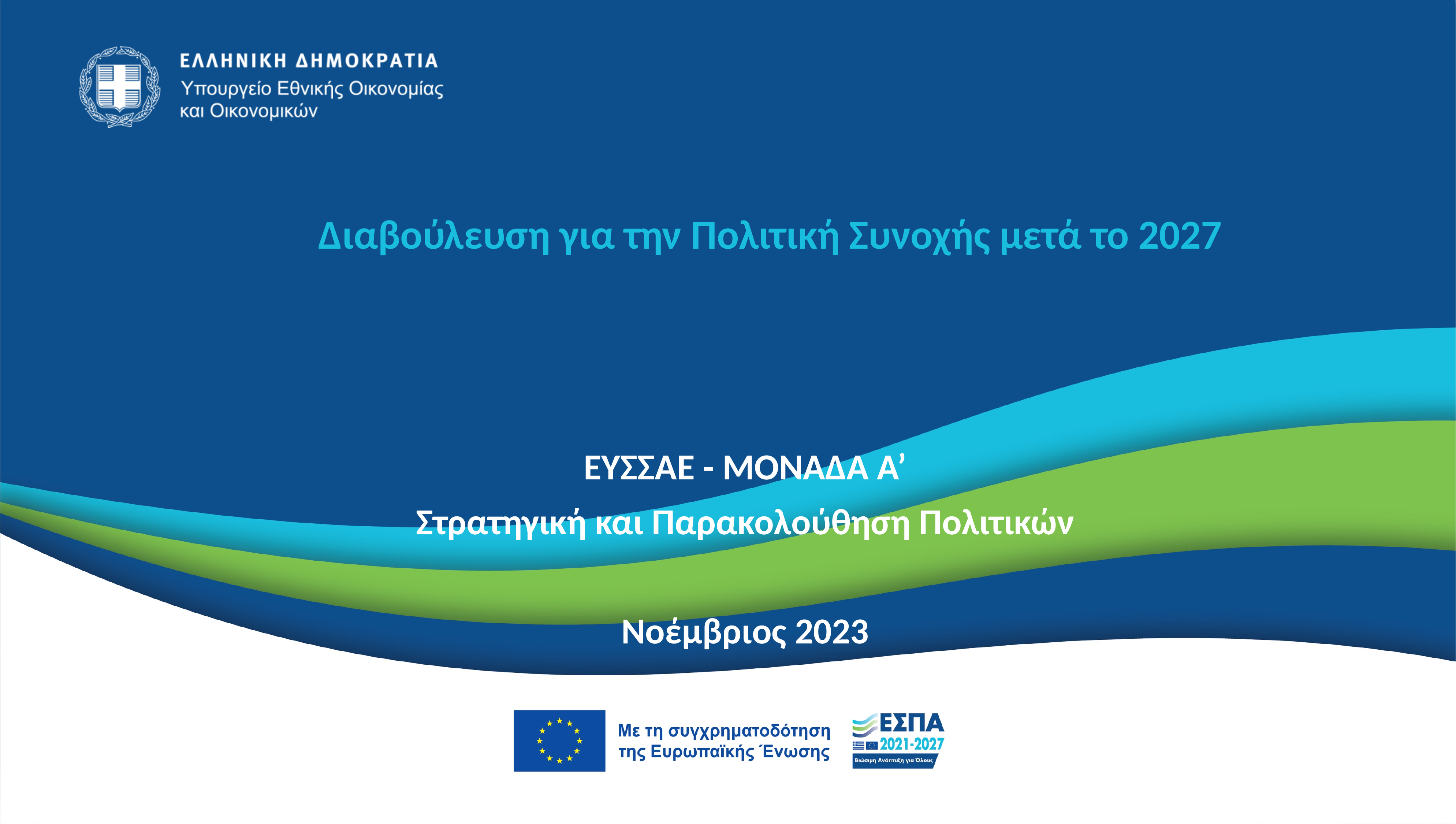

Διαβούλευση για την Πολιτική Συνοχής μετά το 2027

ΕΥΣΣΑΕ - ΜΟΝΑΔΑ Α’
Στρατηγική και Παρακολούθηση Πολιτικών

Νοέμβριος 2023